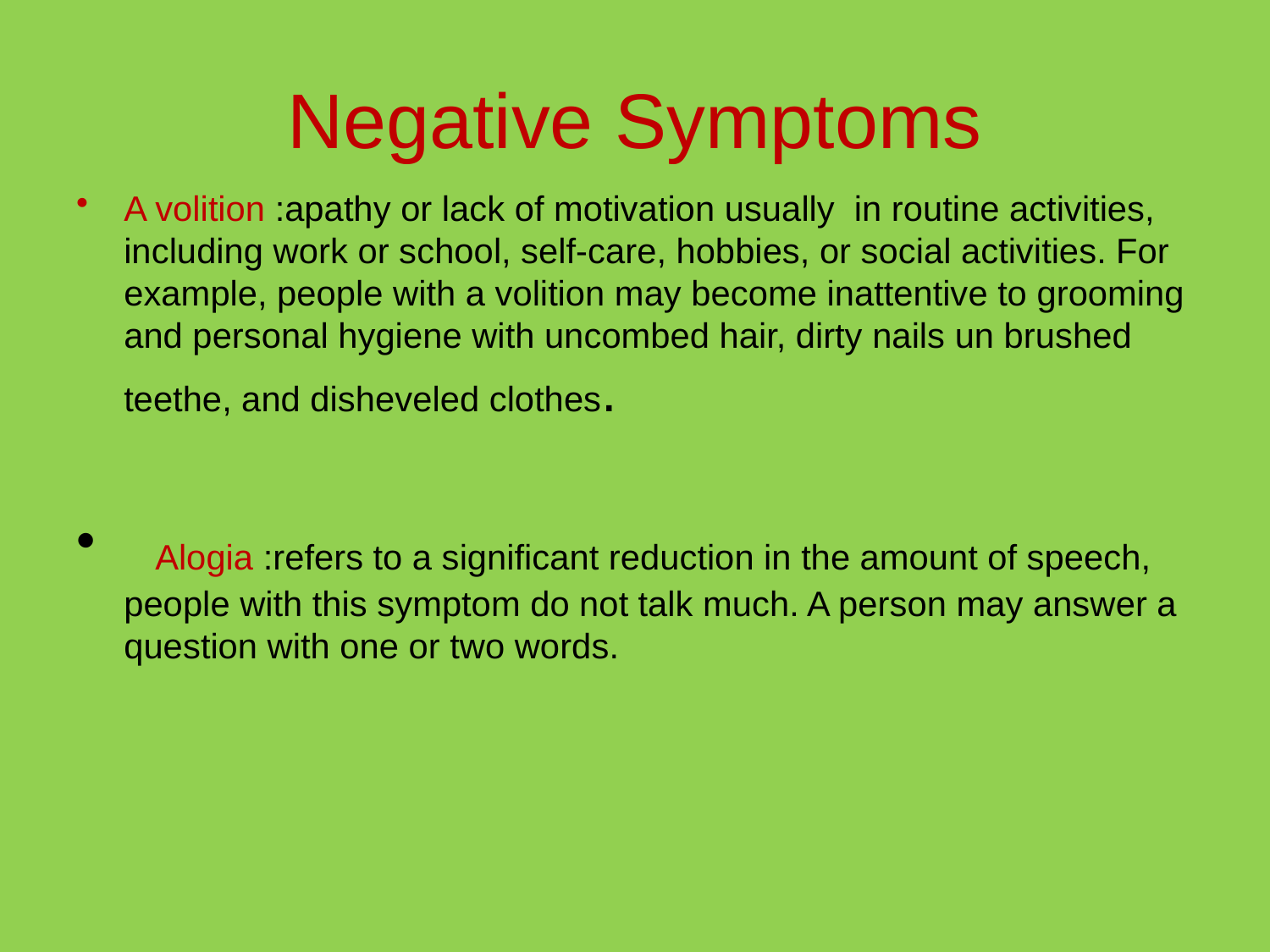

# Negative Symptoms
A volition :apathy or lack of motivation usually  in routine activities, including work or school, self-care, hobbies, or social activities. For example, people with a volition may become inattentive to grooming and personal hygiene with uncombed hair, dirty nails un brushed teethe, and disheveled clothes.

  Alogia :refers to a significant reduction in the amount of speech, people with this symptom do not talk much. A person may answer a question with one or two words.